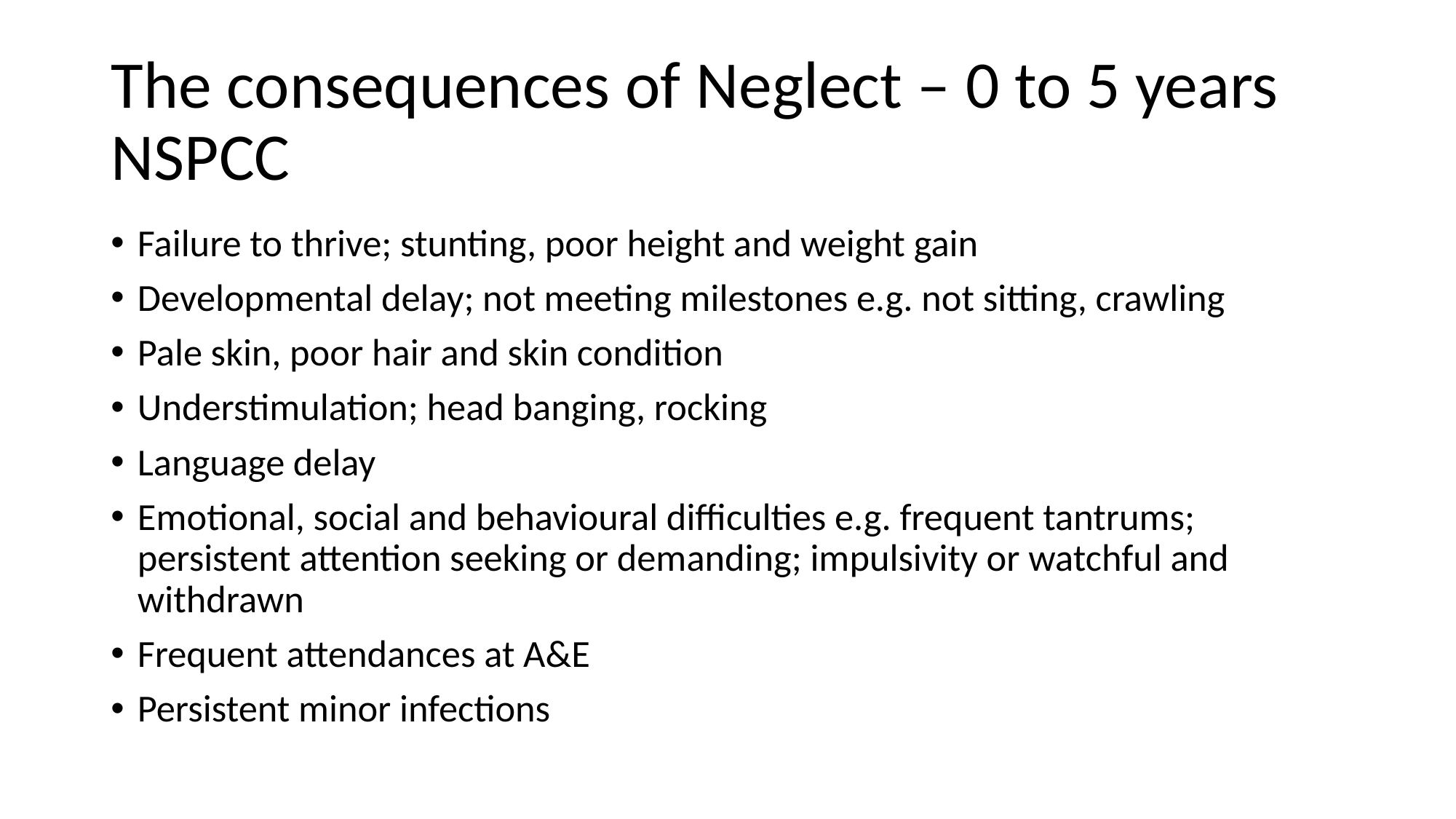

# The consequences of Neglect – 0 to 5 years NSPCC
Failure to thrive; stunting, poor height and weight gain
Developmental delay; not meeting milestones e.g. not sitting, crawling
Pale skin, poor hair and skin condition
Understimulation; head banging, rocking
Language delay
Emotional, social and behavioural difficulties e.g. frequent tantrums; persistent attention seeking or demanding; impulsivity or watchful and withdrawn
Frequent attendances at A&E
Persistent minor infections